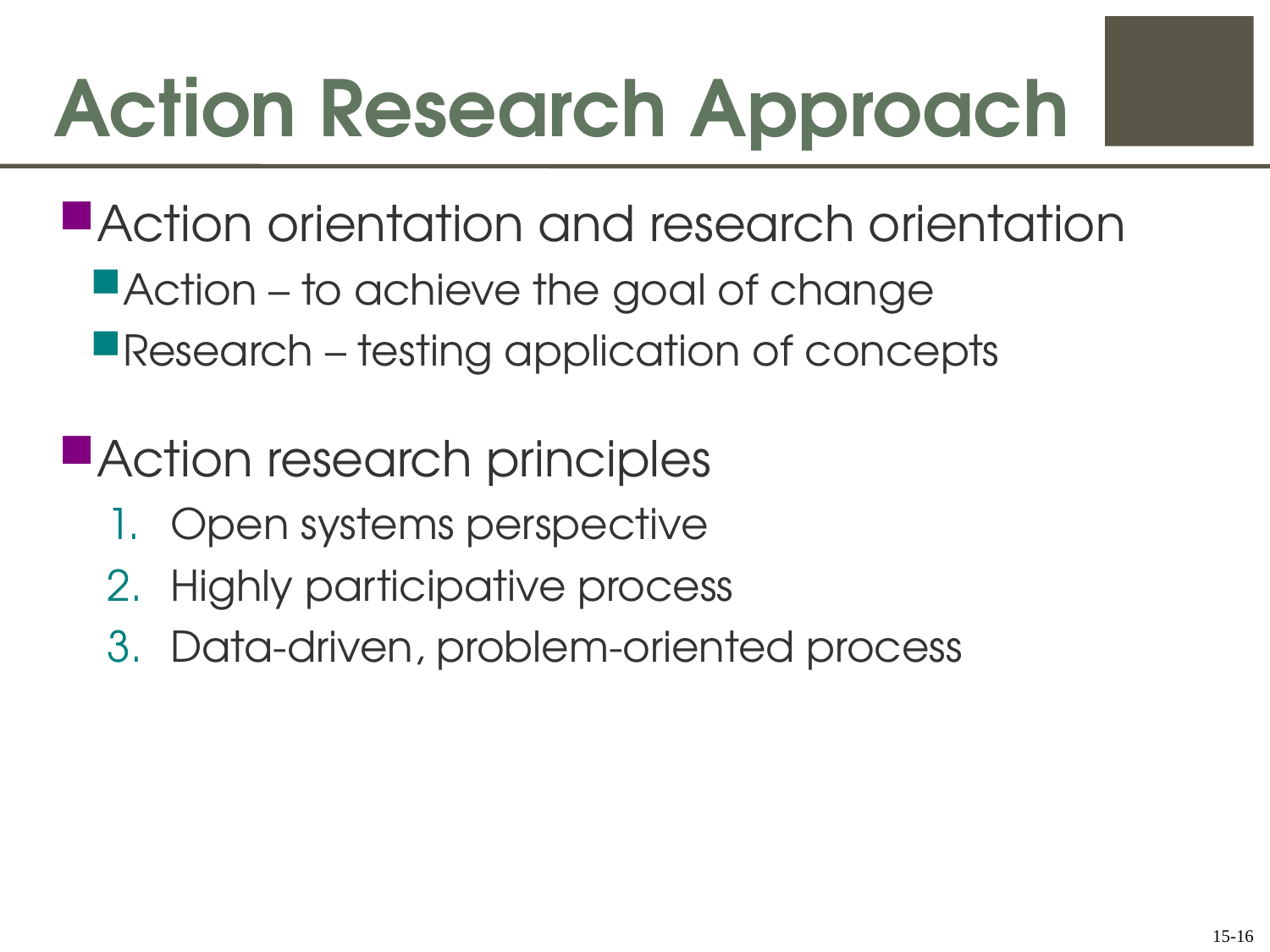

# Action Research Approach
Action orientation and research orientation
Action – to achieve the goal of change
Research – testing application of concepts
Action research principles
Open systems perspective
Highly participative process
Data-driven, problem-oriented process